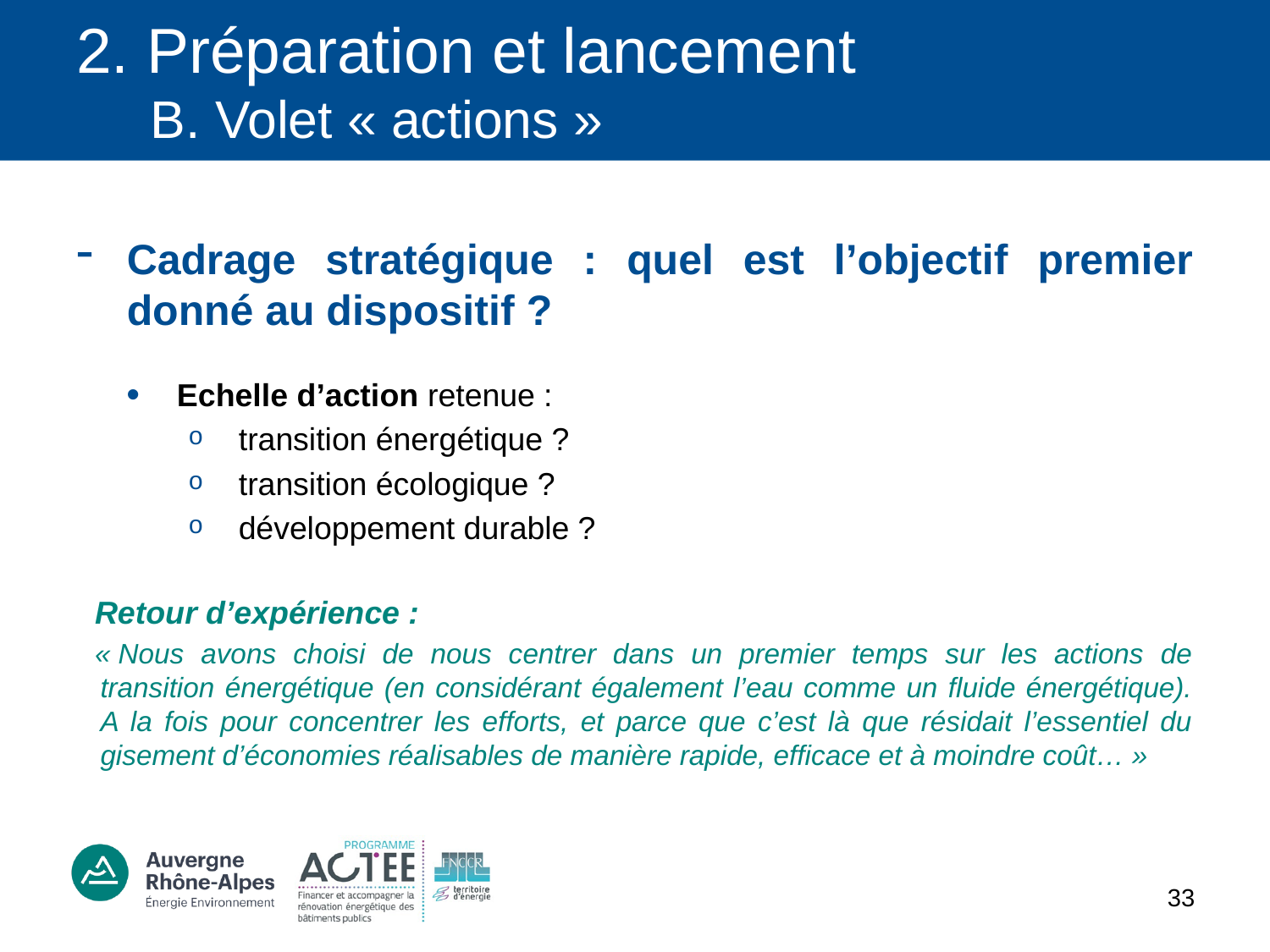

# 2. Préparation et lancement B. Volet « actions »
Cadrage stratégique : quel est l’objectif premier donné au dispositif ?

Echelle d’action retenue :
transition énergétique ?
transition écologique ?
développement durable ?

Retour d’expérience :
« Nous avons choisi de nous centrer dans un premier temps sur les actions de transition énergétique (en considérant également l’eau comme un fluide énergétique). A la fois pour concentrer les efforts, et parce que c’est là que résidait l’essentiel du gisement d’économies réalisables de manière rapide, efficace et à moindre coût… »